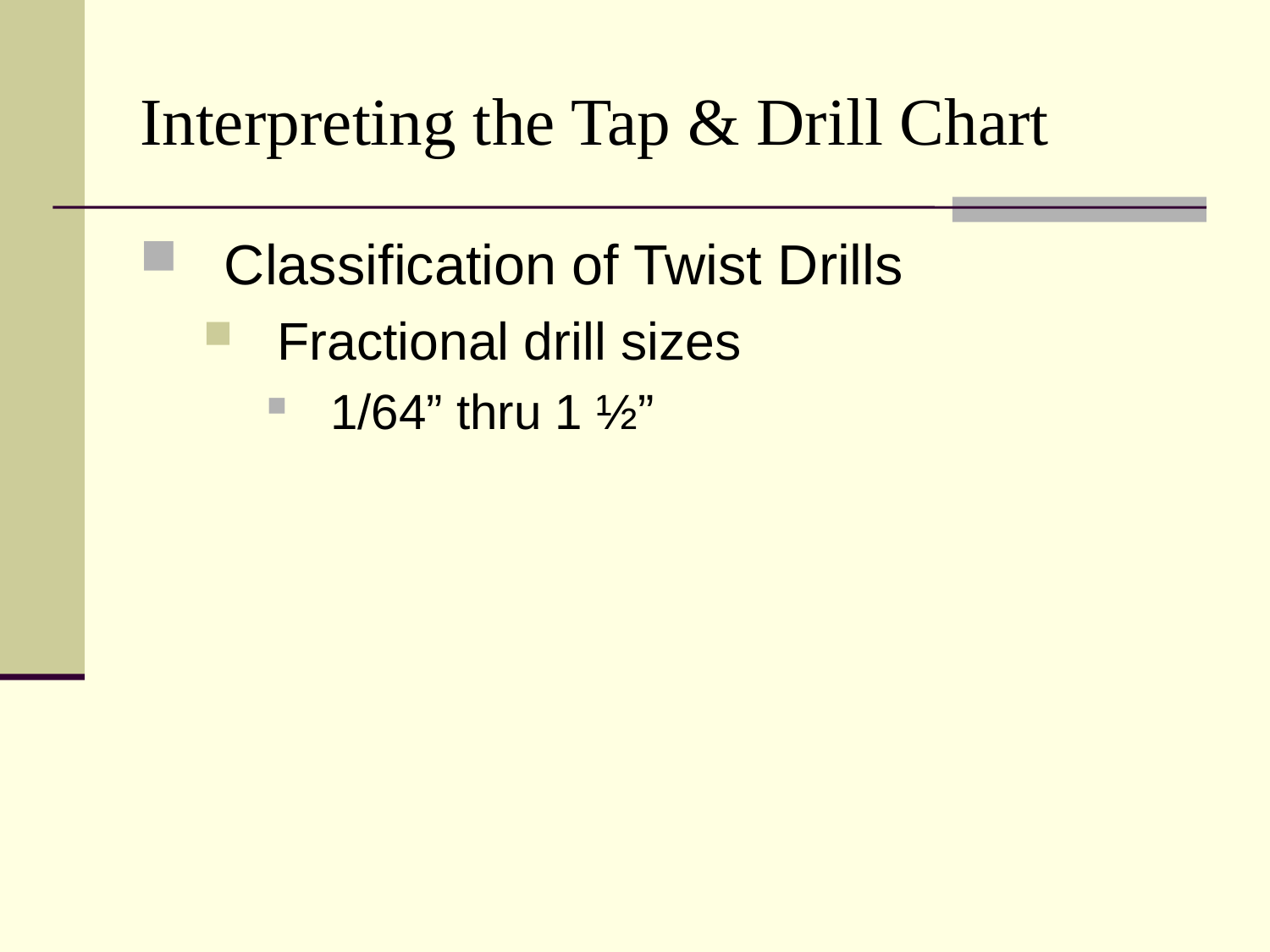

# Interpreting the Tap & Drill Chart
Classification of Twist Drills
Fractional drill sizes
1/64” thru 1 ½”